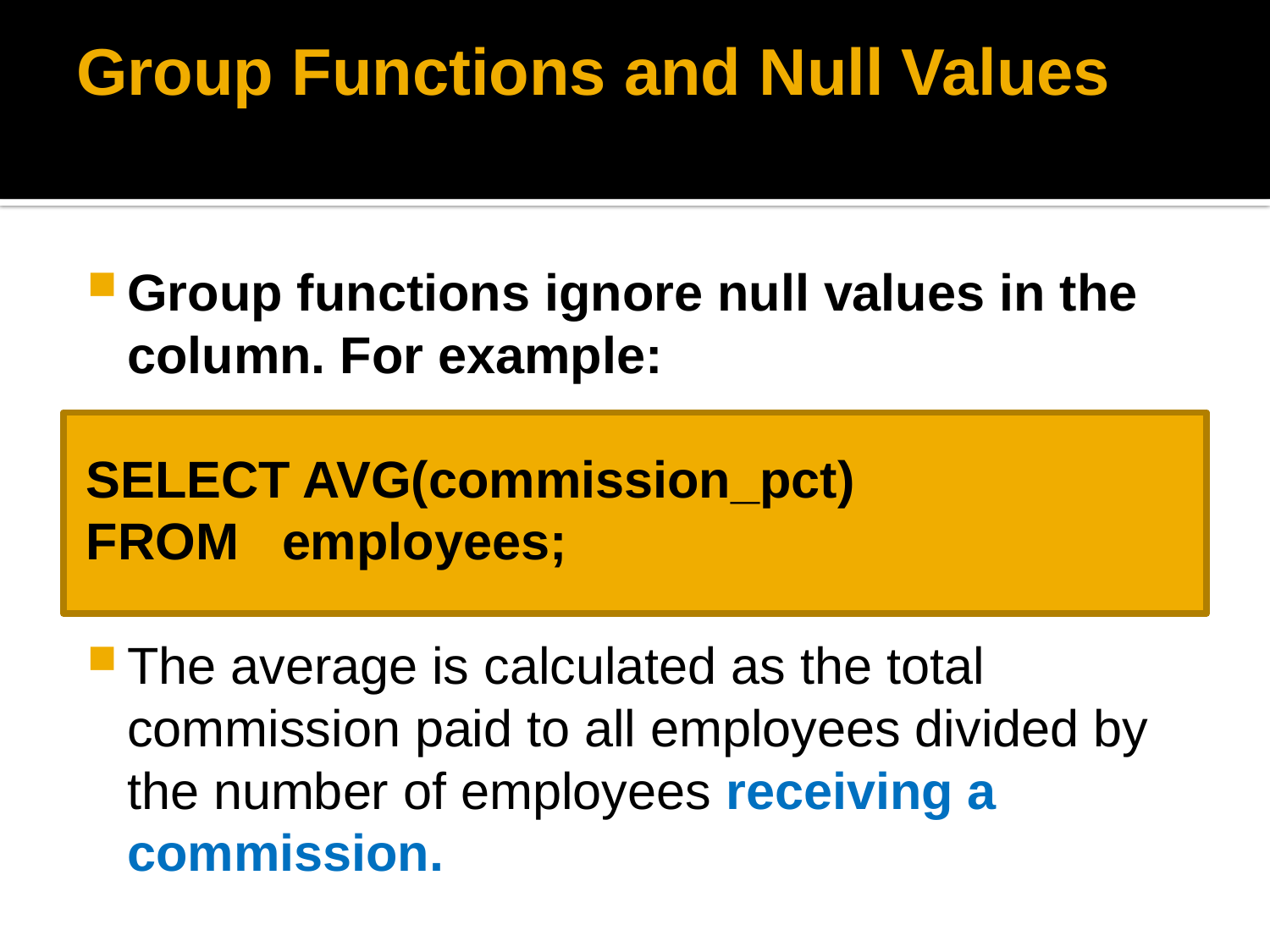

# Group Functions and Null Values
Group functions ignore null values in the column. For example:

SELECT AVG(commission_pct)
FROM   employees;

The average is calculated as the total commission paid to all employees divided by the number of employees receiving a commission.